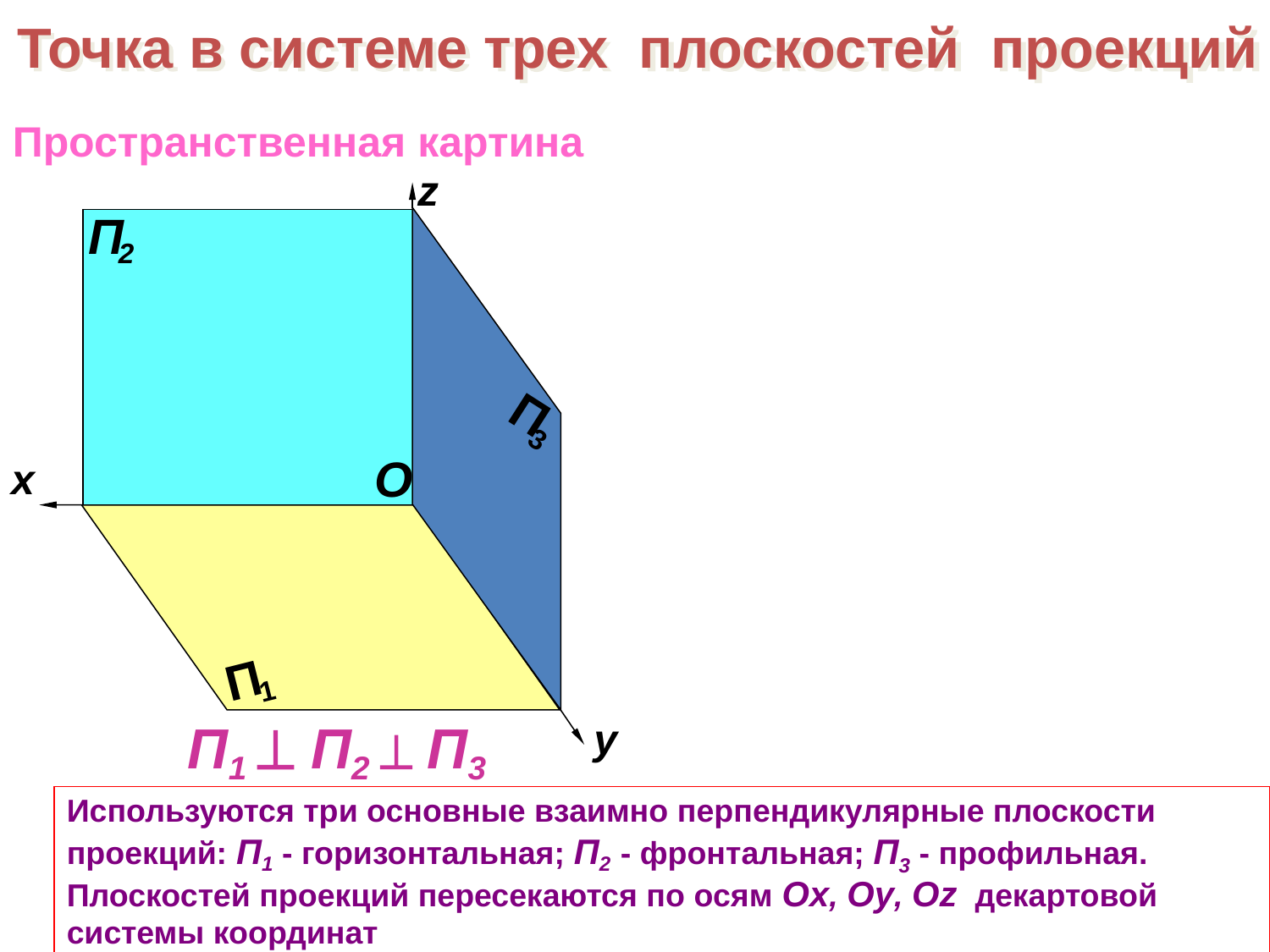

Точка в системе трех  плоскостей  проекций
Пространственная картина
z

П
2

П
3

П
1
O
x

y

П1 ⊥ П2 ⊥ П3
Используются три основные взаимно перпендикулярные плоскости проекций: П1 - горизонтальная; П2 - фронтальная; П3 - профильная. Плоскостей проекций пересекаются по осям Оx, Оy, Оz  декартовой системы координат